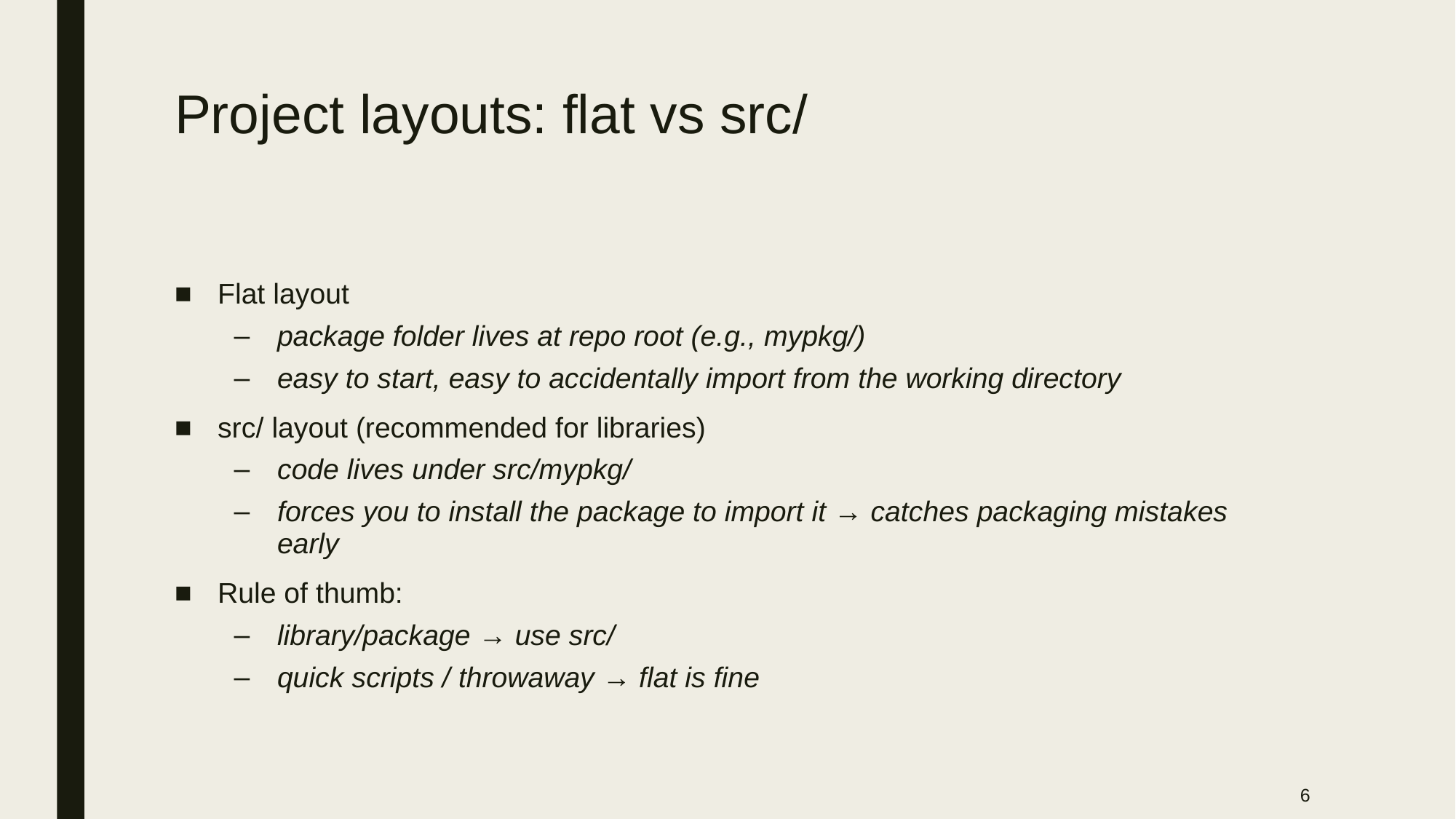

# Project layouts: flat vs src/
Flat layout
package folder lives at repo root (e.g., mypkg/)
easy to start, easy to accidentally import from the working directory
src/ layout (recommended for libraries)
code lives under src/mypkg/
forces you to install the package to import it → catches packaging mistakes early
Rule of thumb:
library/package → use src/
quick scripts / throwaway → flat is fine
6